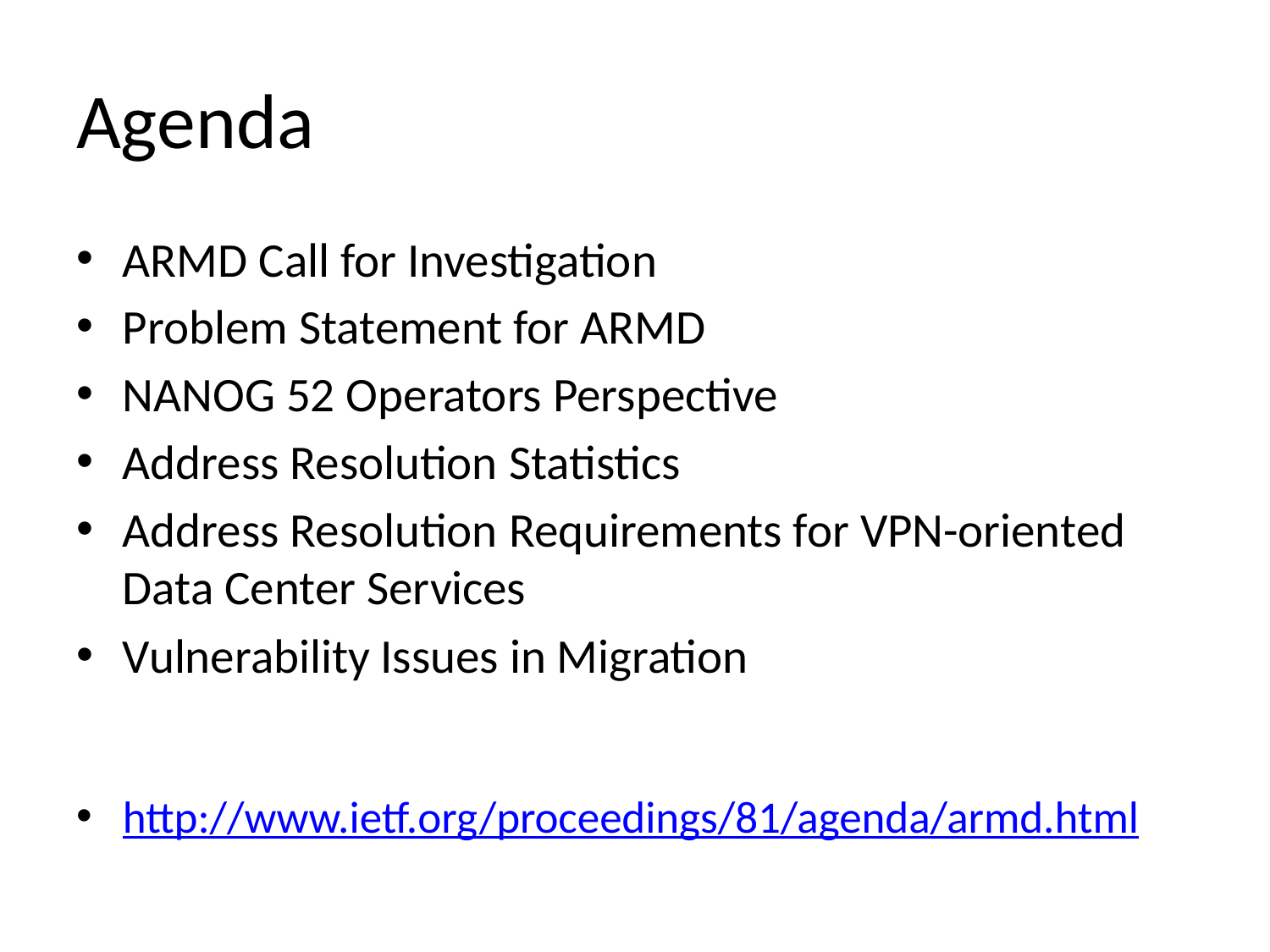

# Agenda
ARMD Call for Investigation
Problem Statement for ARMD
NANOG 52 Operators Perspective
Address Resolution Statistics
Address Resolution Requirements for VPN-oriented Data Center Services
Vulnerability Issues in Migration

http://www.ietf.org/proceedings/81/agenda/armd.html